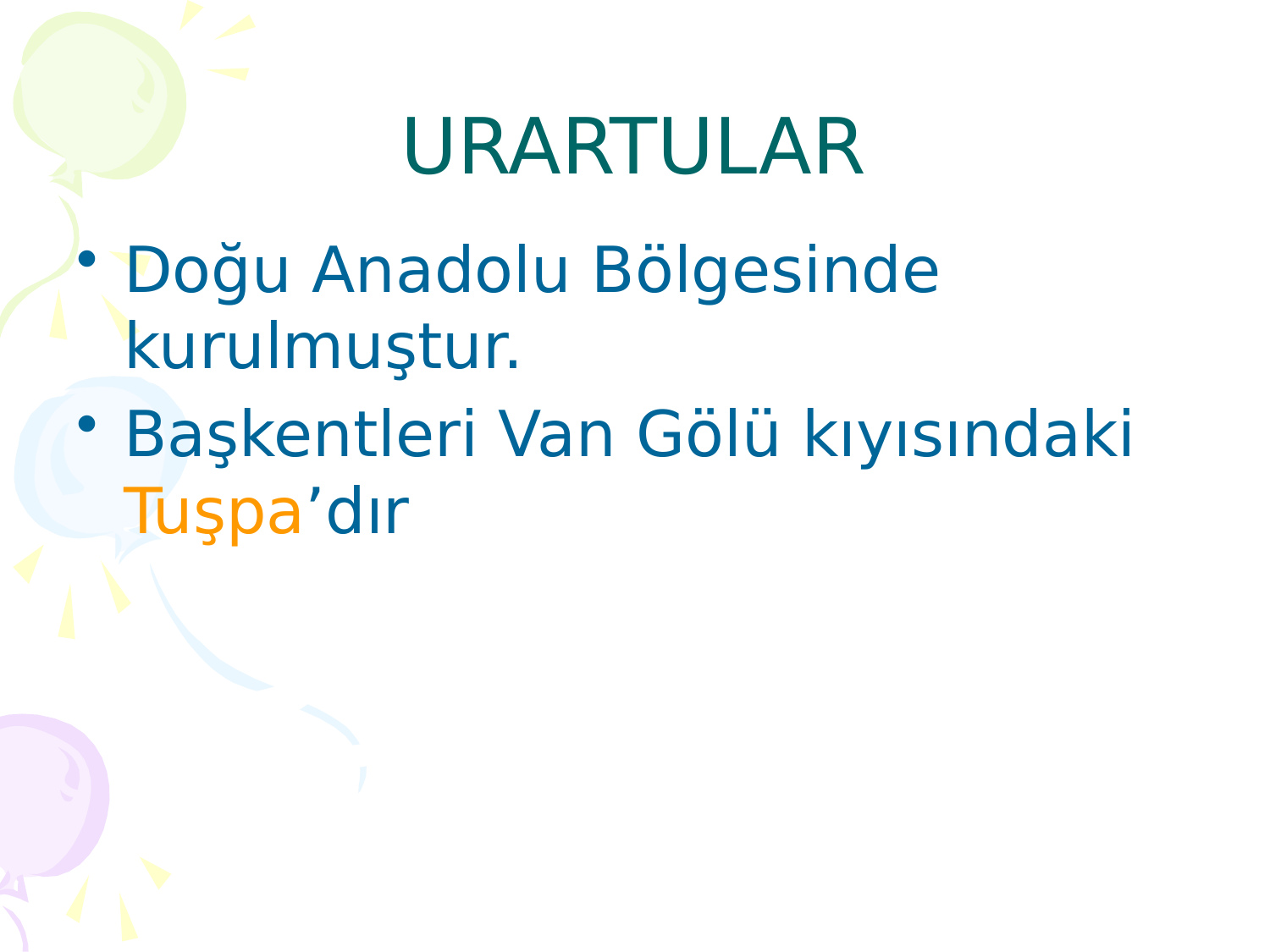

# URARTULAR
Doğu Anadolu Bölgesinde kurulmuştur.
Başkentleri Van Gölü kıyısındaki Tuşpa’dır